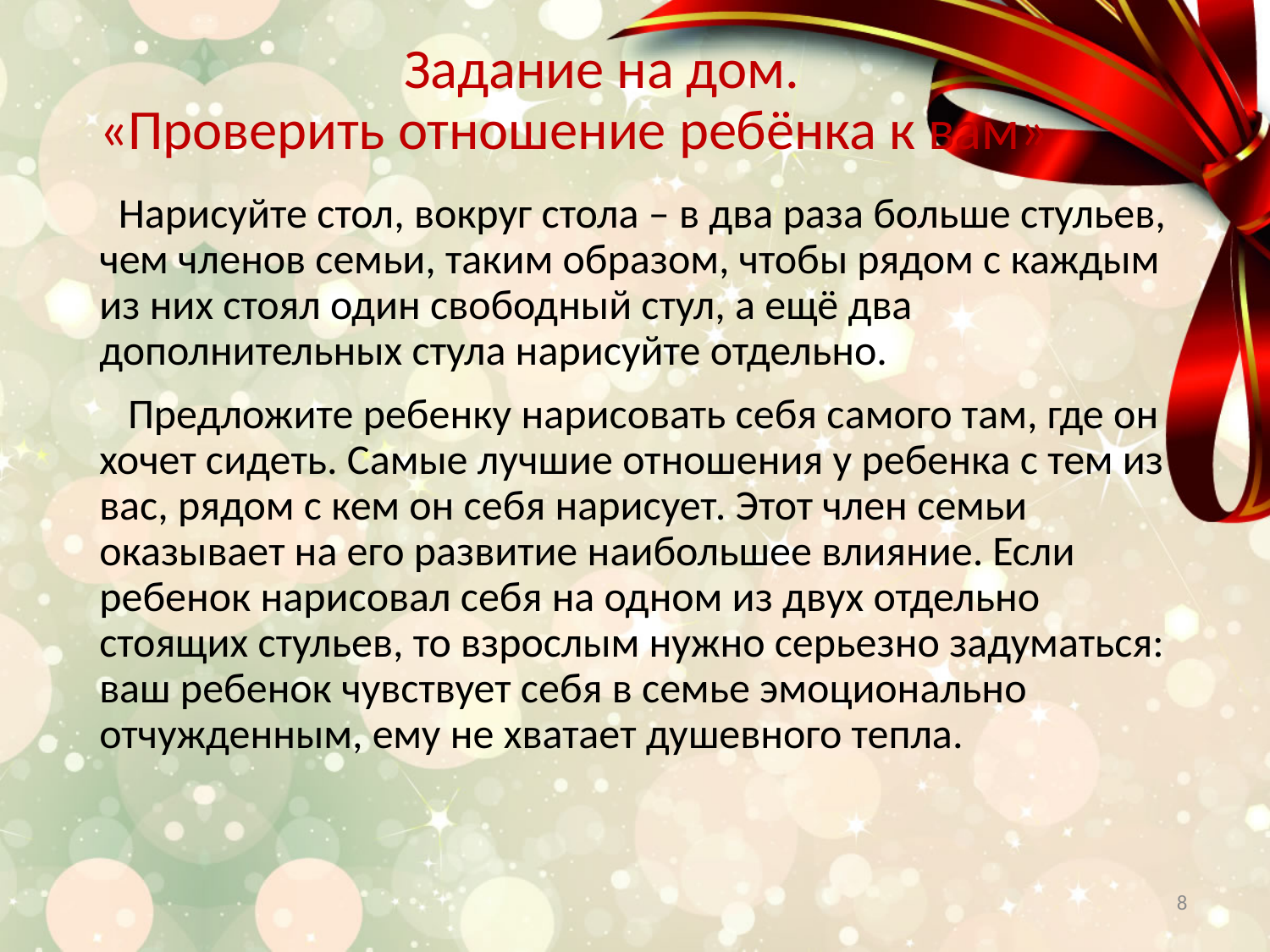

# Задание на дом. «Проверить отношение ребёнка к вам»
  Нарисуйте стол, вокруг стола – в два раза больше стульев, чем членов семьи, таким образом, чтобы рядом с каждым из них стоял один свободный стул, а ещё два дополнительных стула нарисуйте отдельно.
   Предложите ребенку нарисовать себя самого там, где он хочет сидеть. Самые лучшие отношения у ребенка с тем из вас, рядом с кем он себя нарисует. Этот член семьи оказывает на его развитие наибольшее влияние. Если ребенок нарисовал себя на одном из двух отдельно стоящих стульев, то взрослым нужно серьезно задуматься: ваш ребенок чувствует себя в семье эмоционально отчужденным, ему не хватает душевного тепла.
8